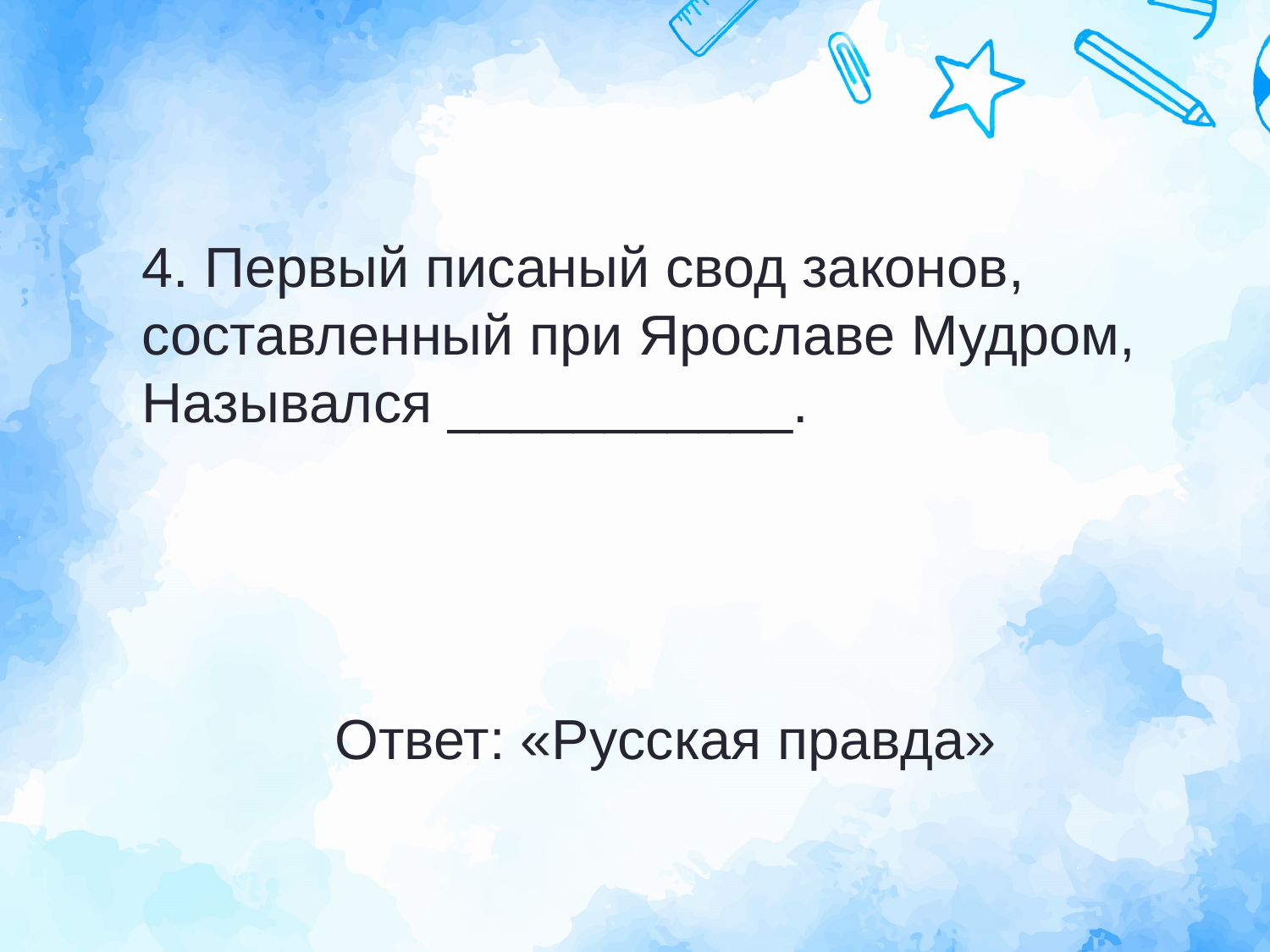

4. Первый писаный свод законов,
составленный при Ярославе Мудром,
Назывался ___________.
Ответ: «Русская правда»